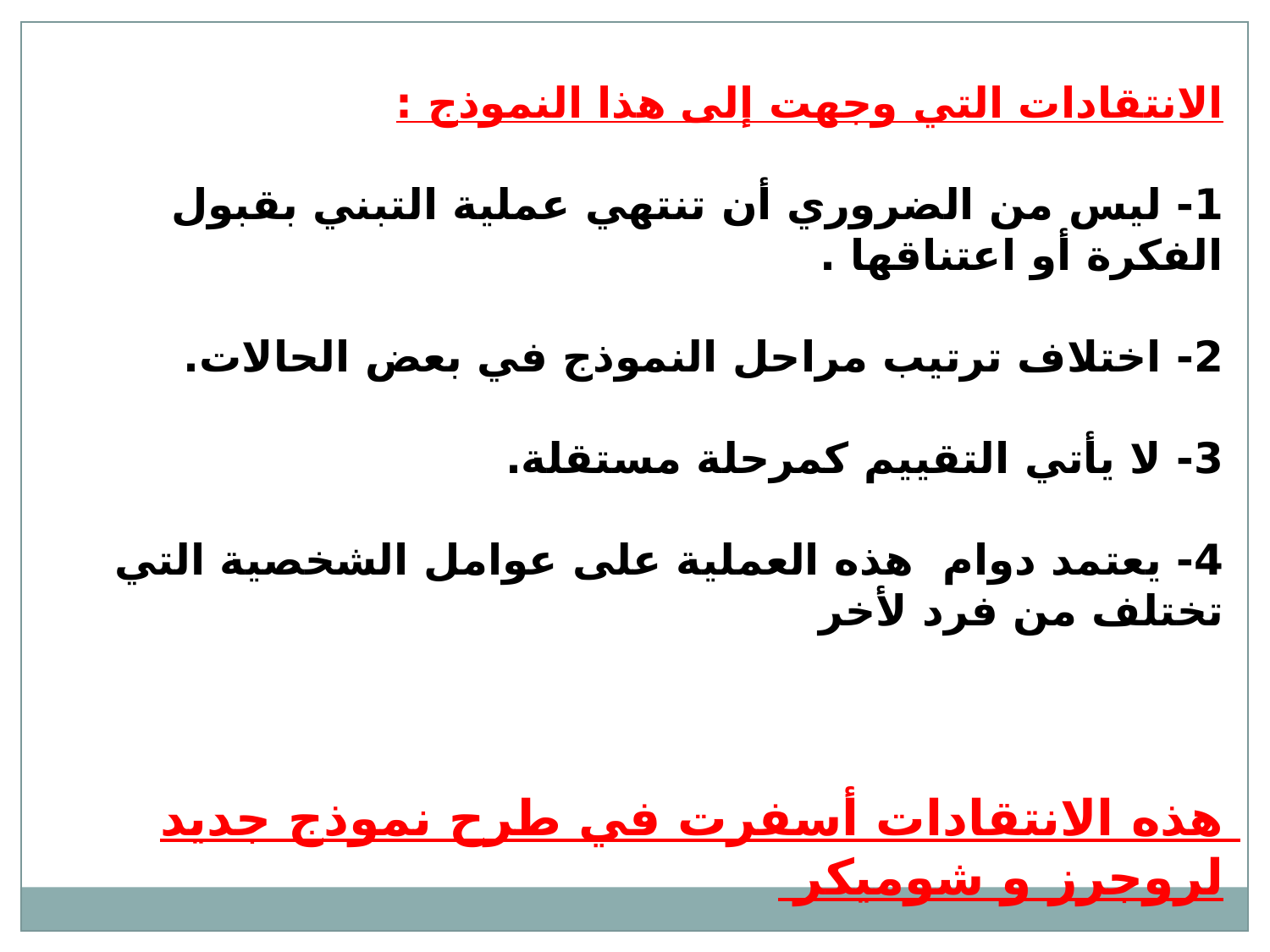

الانتقادات التي وجهت إلى هذا النموذج :

1- ليس من الضروري أن تنتهي عملية التبني بقبول الفكرة أو اعتناقها .

2- اختلاف ترتيب مراحل النموذج في بعض الحالات.

3- لا يأتي التقييم كمرحلة مستقلة.

4- يعتمد دوام  هذه العملية على عوامل الشخصية التي تختلف من فرد لأخر

هذه الانتقادات أسفرت في طرح نموذج جديد لروجرز و شوميكر